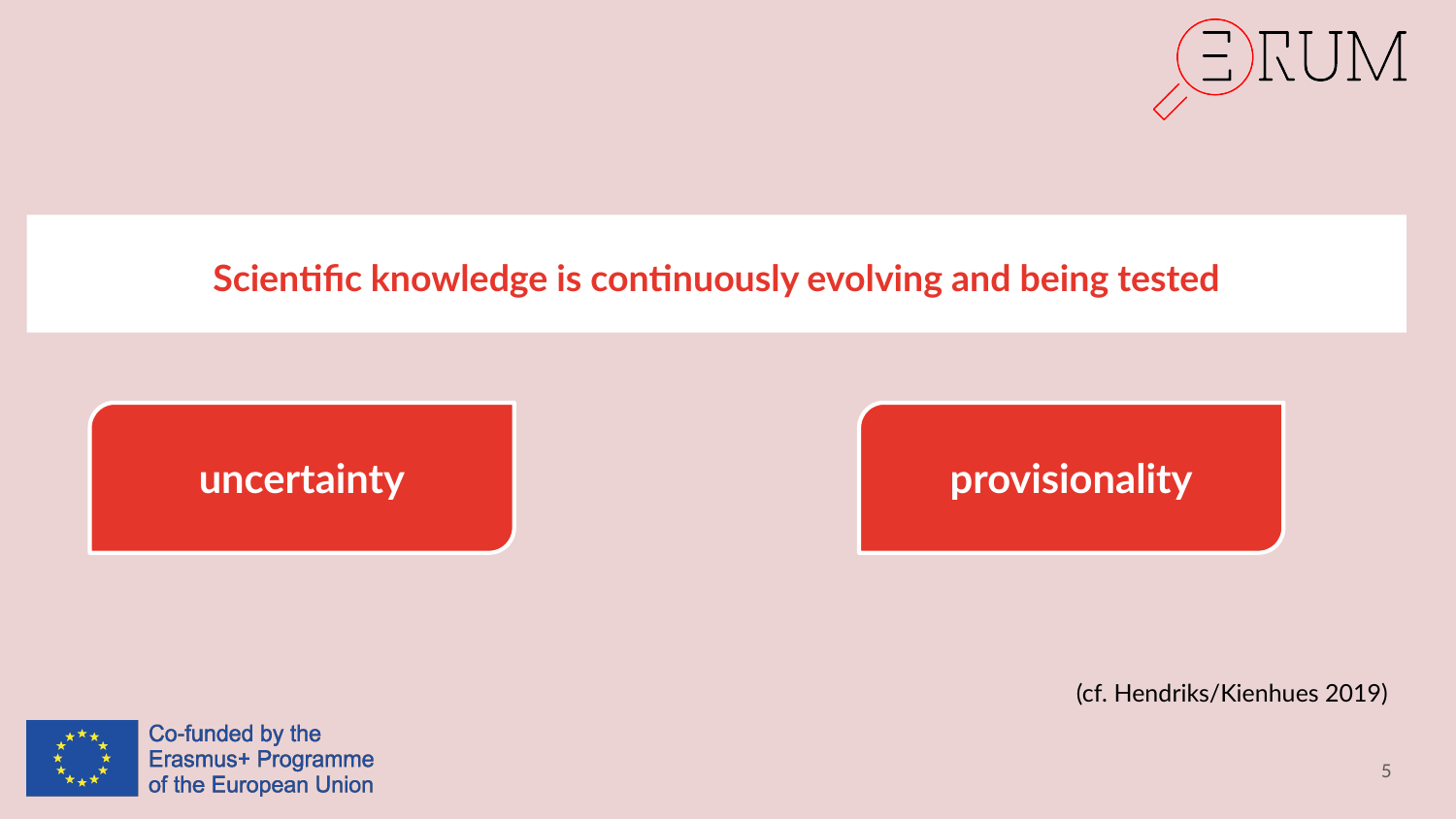

Scientific knowledge is continuously evolving and being tested
uncertainty
provisionality
(cf. Hendriks/Kienhues 2019)
5